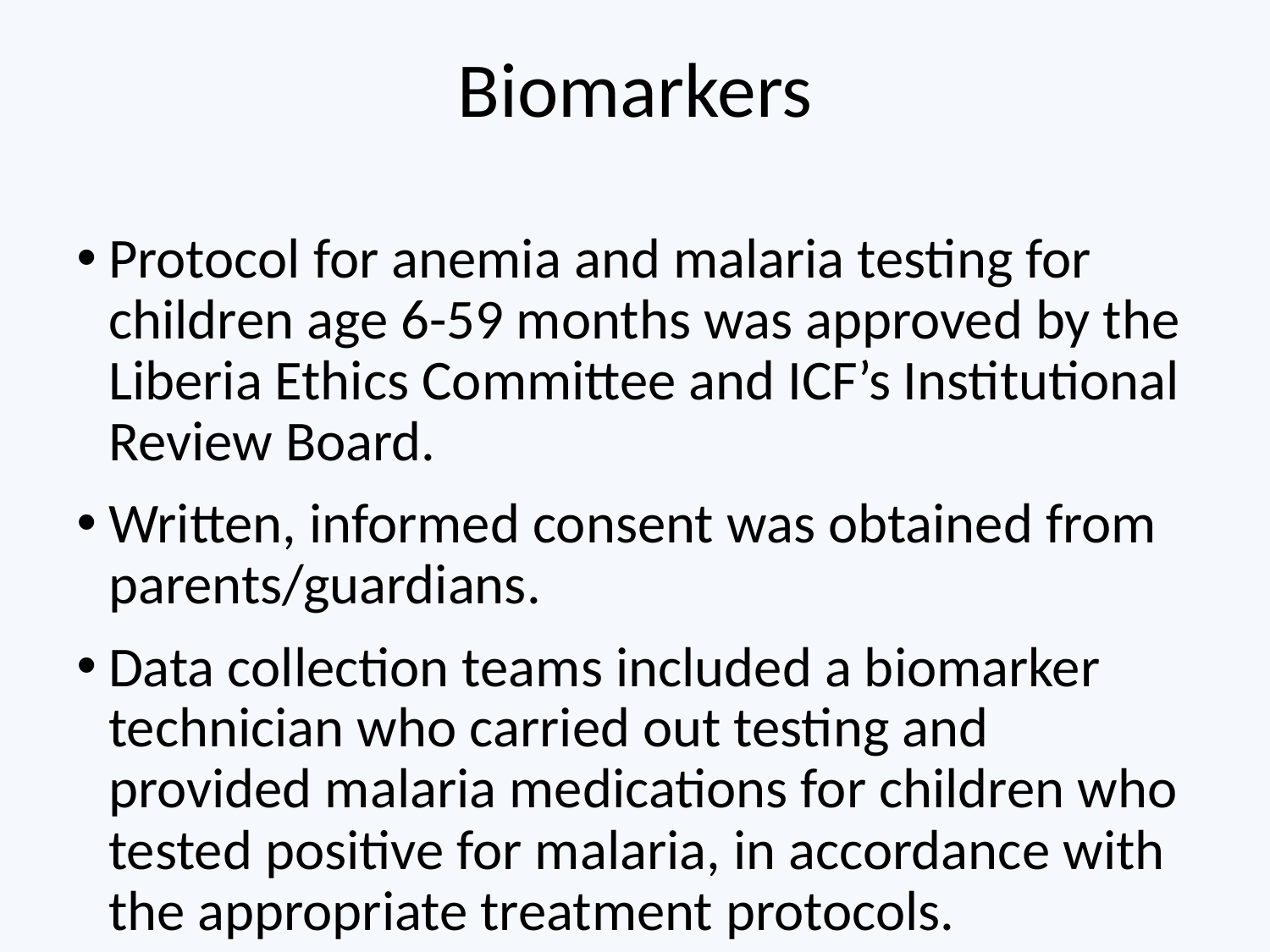

# Biomarkers
Protocol for anemia and malaria testing for children age 6-59 months was approved by the Liberia Ethics Committee and ICF’s Institutional Review Board.
Written, informed consent was obtained from parents/guardians.
Data collection teams included a biomarker technician who carried out testing and provided malaria medications for children who tested positive for malaria, in accordance with the appropriate treatment protocols.